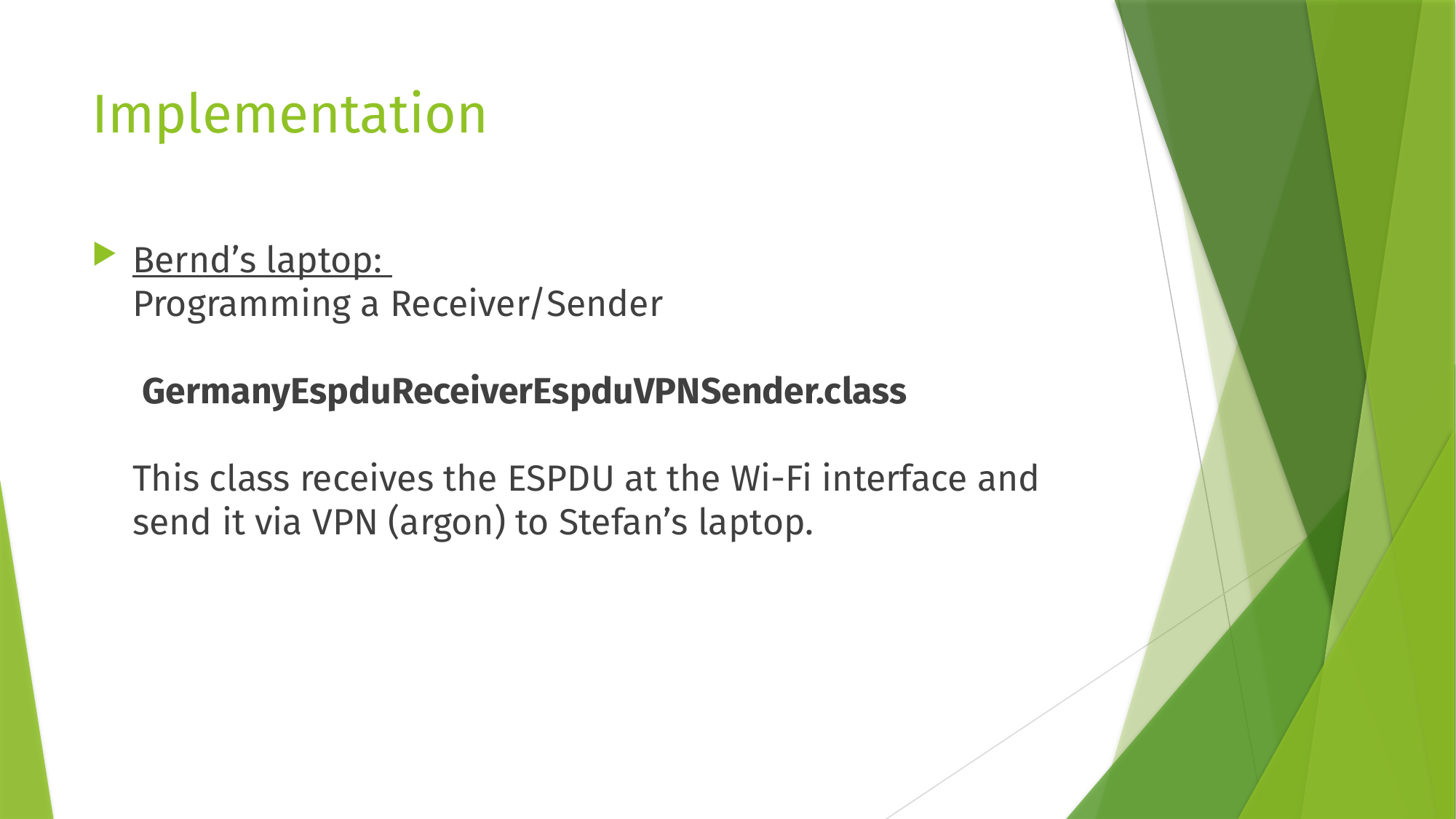

# Implementation
Bernd’s laptop:
Programming a Receiver/Sender
 GermanyEspduReceiverEspduVPNSender.class
This class receives the ESPDU at the Wi-Fi interface and send it via VPN (argon) to Stefan’s laptop.